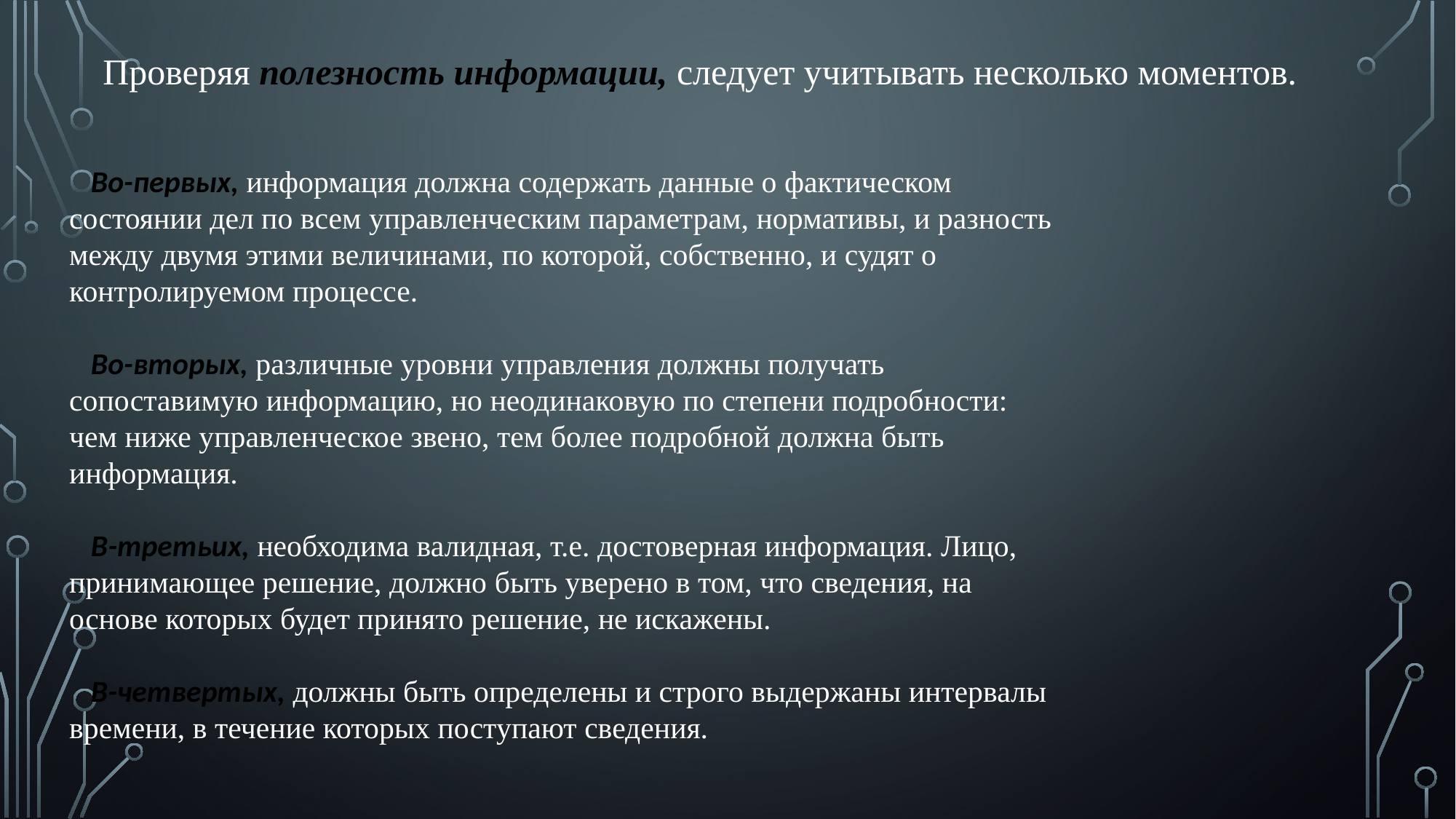

Проверяя полезность информации, следует учитывать несколько моментов.
Во-первых, информация должна содержать данные о фактическом состоянии дел по всем управленческим параметрам, нормативы, и разность между двумя этими величинами, по которой, собственно, и судят о контролируемом процессе.

Во-вторых, различные уровни управления должны получать сопоставимую информацию, но неодинаковую по степени подробности: чем ниже управленческое звено, тем более подробной должна быть информация.

В-третьих, необходима валидная, т.е. достоверная информация. Лицо, принимающее решение, должно быть уверено в том, что сведения, на основе которых будет принято решение, не искажены.

В-четвертых, должны быть определены и строго выдержаны интервалы времени, в течение которых поступают сведения.